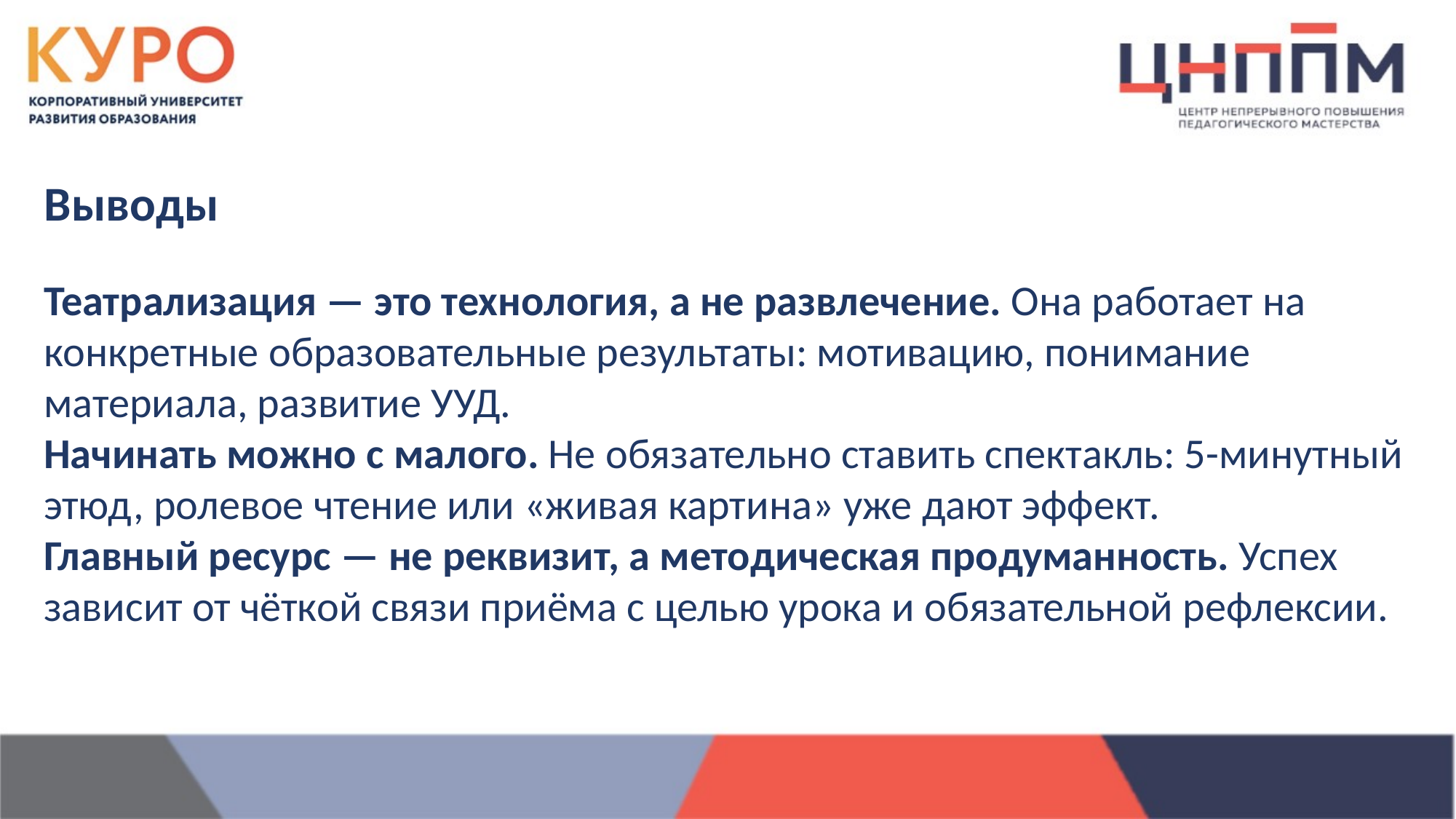

Выводы
Театрализация — это технология, а не развлечение. Она работает на конкретные образовательные результаты: мотивацию, понимание материала, развитие УУД.
Начинать можно с малого. Не обязательно ставить спектакль: 5-минутный этюд, ролевое чтение или «живая картина» уже дают эффект.
Главный ресурс — не реквизит, а методическая продуманность. Успех зависит от чёткой связи приёма с целью урока и обязательной рефлексии.